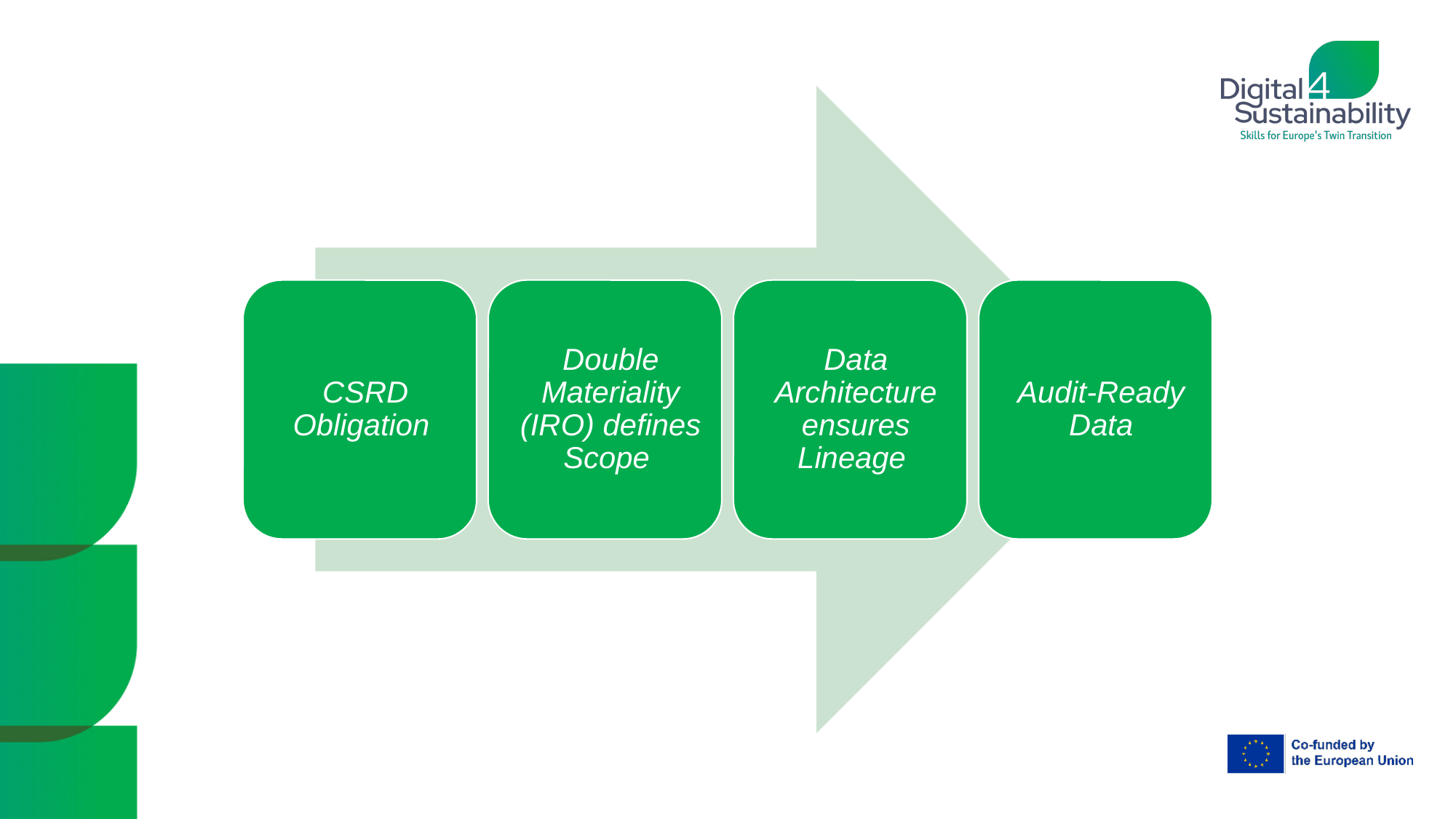

CSRD Obligation
Double Materiality (IRO) defines Scope
Data Architecture ensures Lineage
Audit-Ready Data